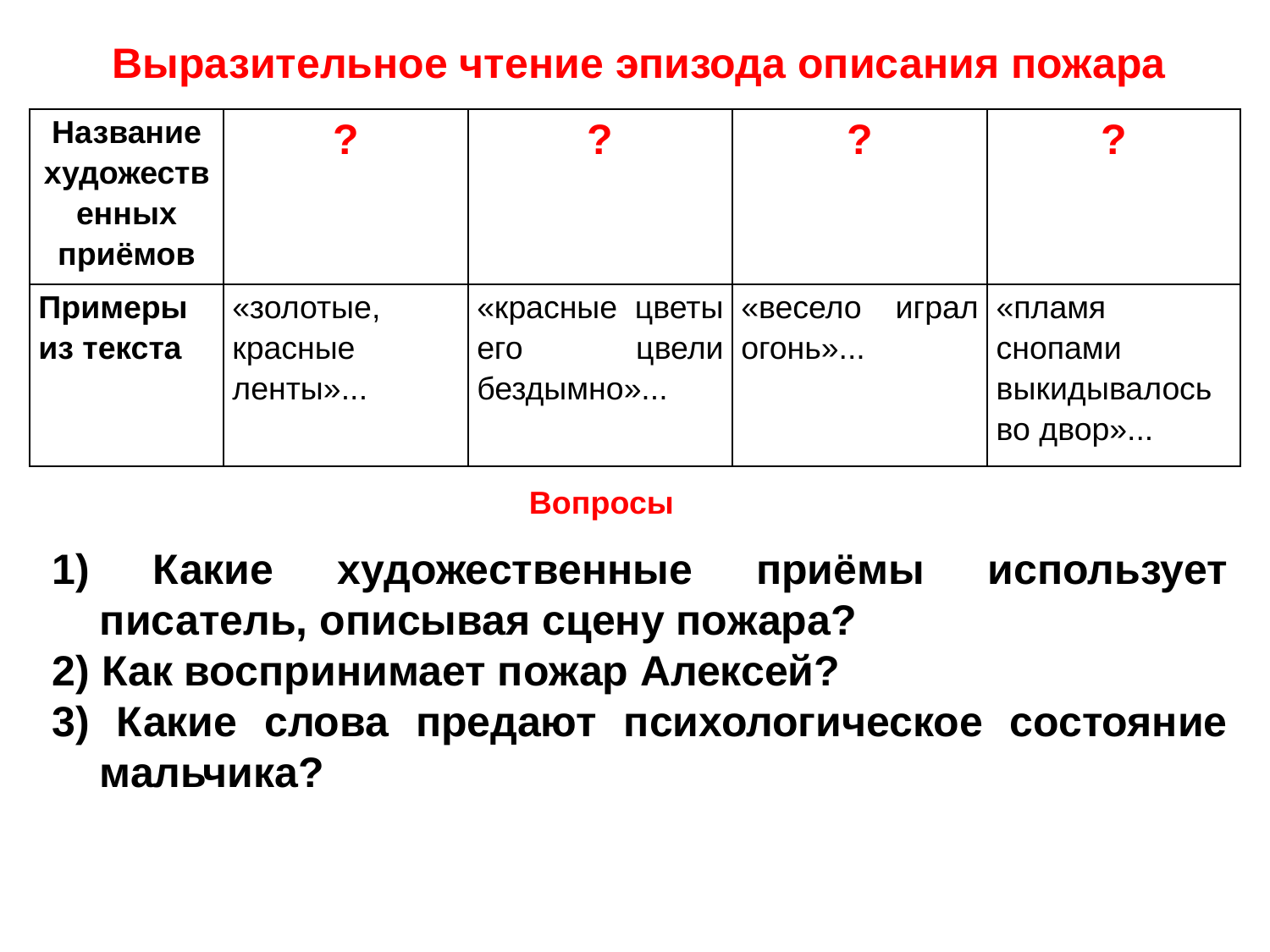

Выразительное чтение эпизода описания пожара
| Название художественных приёмов | ? | ? | ? | ? |
| --- | --- | --- | --- | --- |
| Примеры из текста | «золотые, красные ленты»... | «красные цветы его цвели бездымно»... | «весело играл огонь»... | «пламя снопами выкидывалось во двор»... |
Вопросы
1) Какие художественные приёмы использует писатель, описывая сцену пожара?
2) Как воспринимает пожар Алексей?
3) Какие слова предают психологическое состояние мальчика?